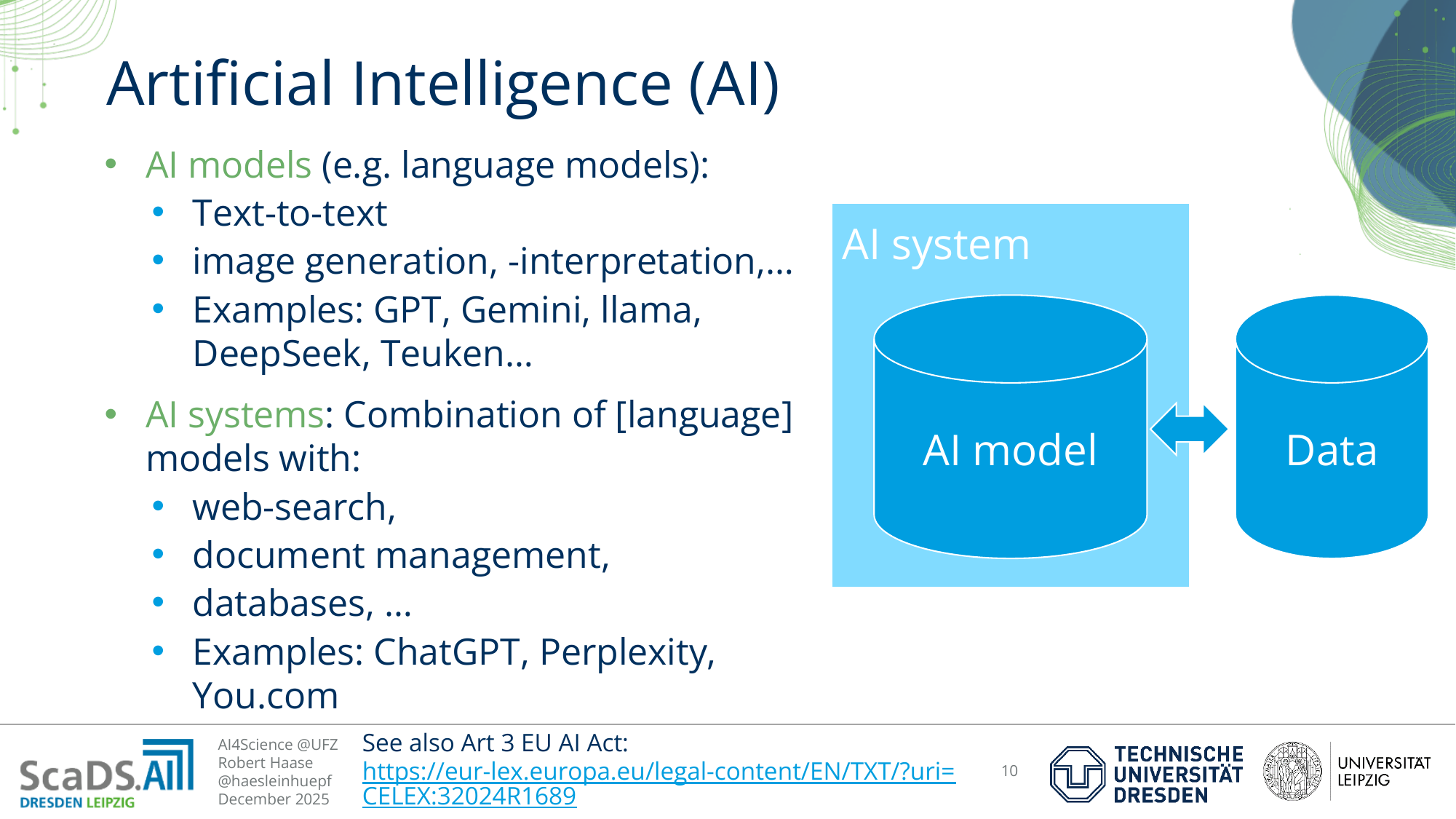

# Artificial Intelligence (AI)
AI models (e.g. language models):
Text-to-text
image generation, -interpretation,…
Examples: GPT, Gemini, llama, DeepSeek, Teuken…
AI systems: Combination of [language] models with:
web-search,
document management,
databases, …
Examples: ChatGPT, Perplexity, You.com
AI system

AI model
Data

See also Art 3 EU AI Act: https://eur-lex.europa.eu/legal-content/EN/TXT/?uri=CELEX:32024R1689